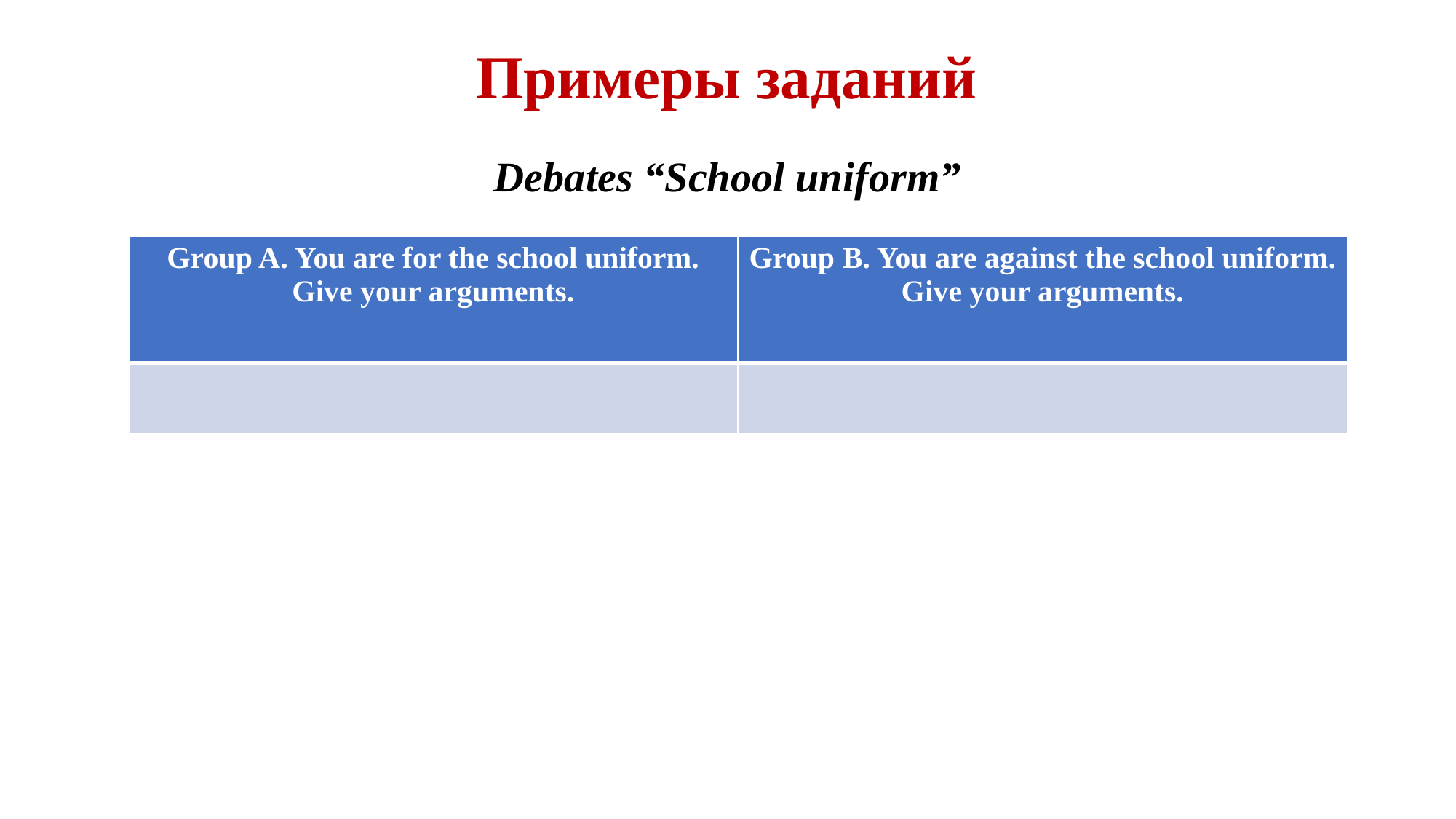

# Примеры заданий
Debates “School uniform”

| Group A. You are for the school uniform. Give your arguments. | Group B. You are against the school uniform. Give your arguments. |
| --- | --- |
|  |  |